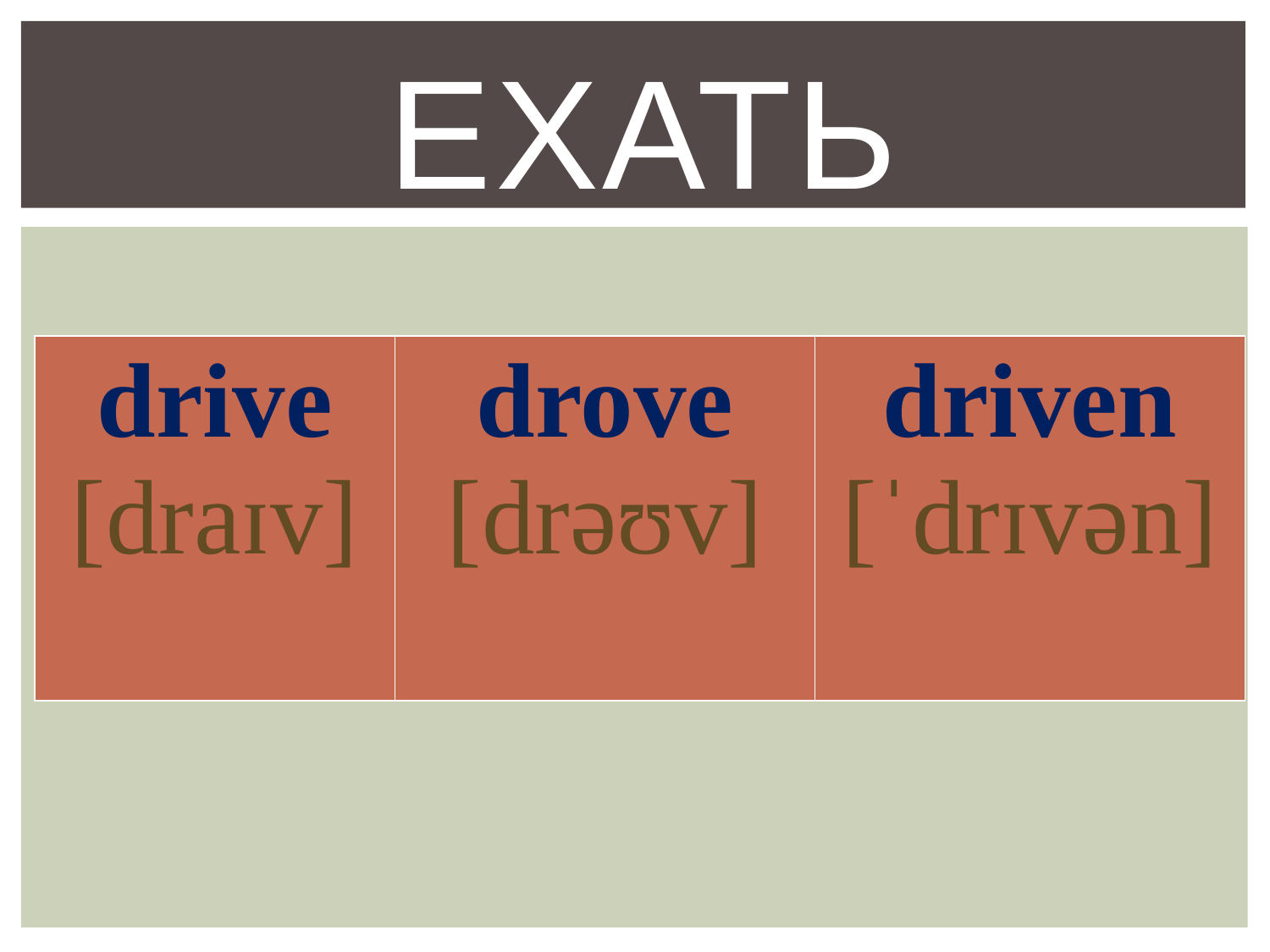

# ехать
| drive [draɪv] | drove [drəʊv] | driven [ˈdrɪvən] |
| --- | --- | --- |